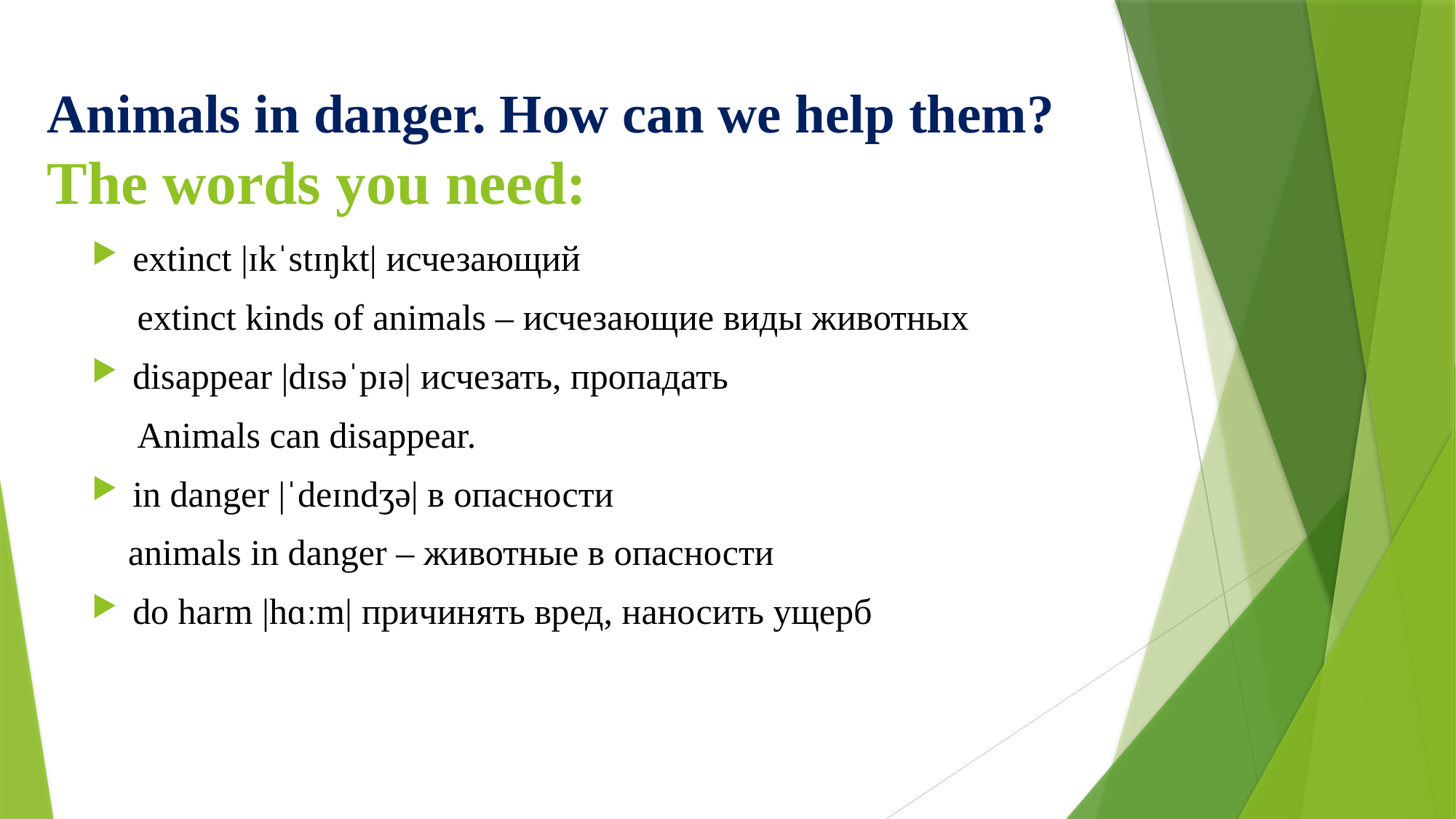

# Animals in danger. How can we help them? The words you need:
extinct |ɪkˈstɪŋkt| исчезающий
     extinct kinds of animals – исчезающие виды животных
disappear |dɪsəˈpɪə| исчезать, пропадать
     Animals can disappear.
in danger |ˈdeɪndʒə| в опасности
    animals in danger – животные в опасности
do harm |hɑːm| причинять вред, наносить ущерб